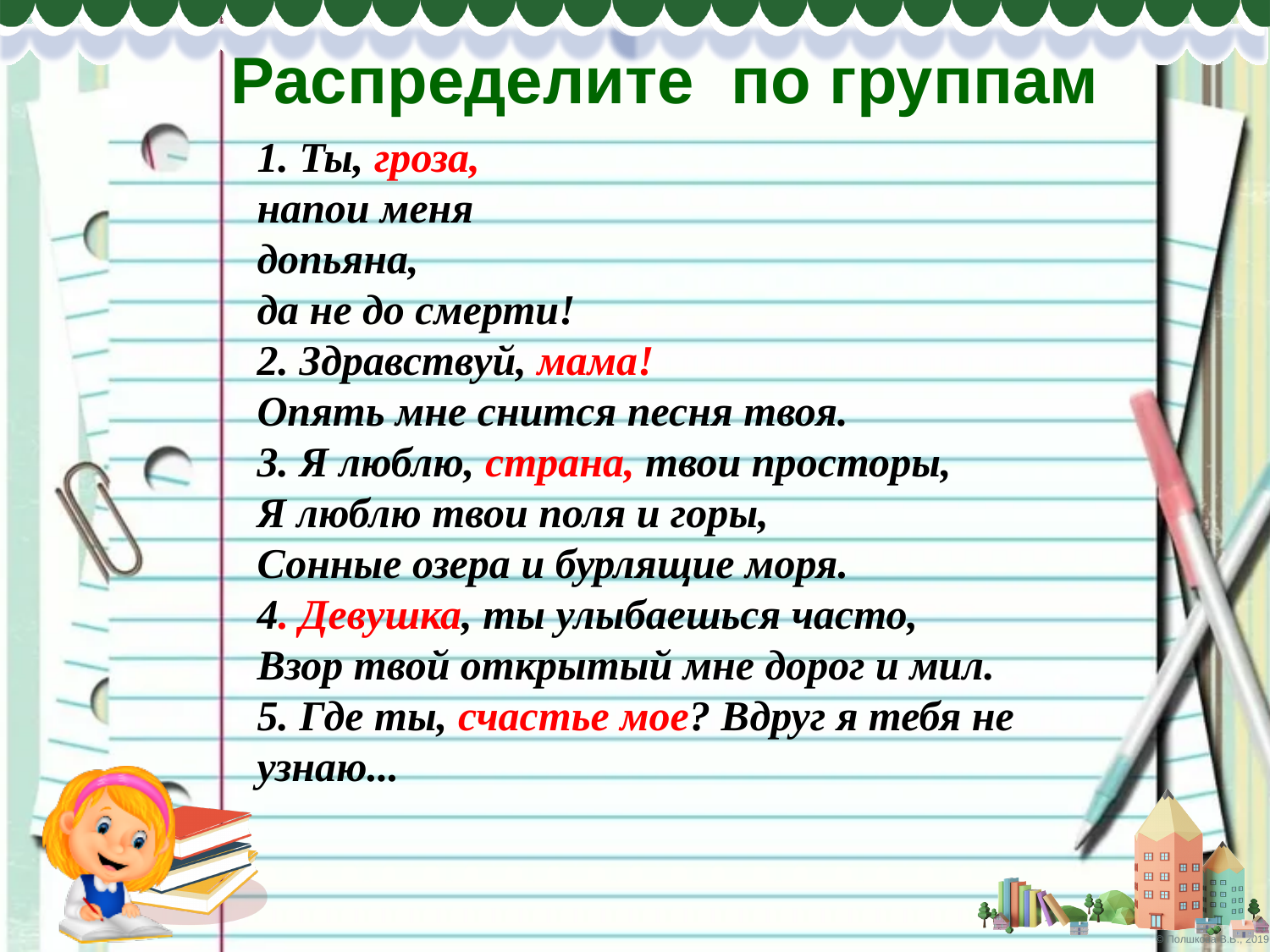

# Распределите  по группам
1. Ты, гроза,
напои меня
допьяна,
да не до смерти!
2. Здравствуй, мама!
Опять мне снится песня твоя.
3. Я люблю, страна, твои просторы,
Я люблю твои поля и горы,
Сонные озера и бурлящие моря.
4. Девушка, ты улыбаешься часто,
Взор твой открытый мне дорог и мил.
5. Где ты, счастье мое? Вдруг я тебя не узнаю...